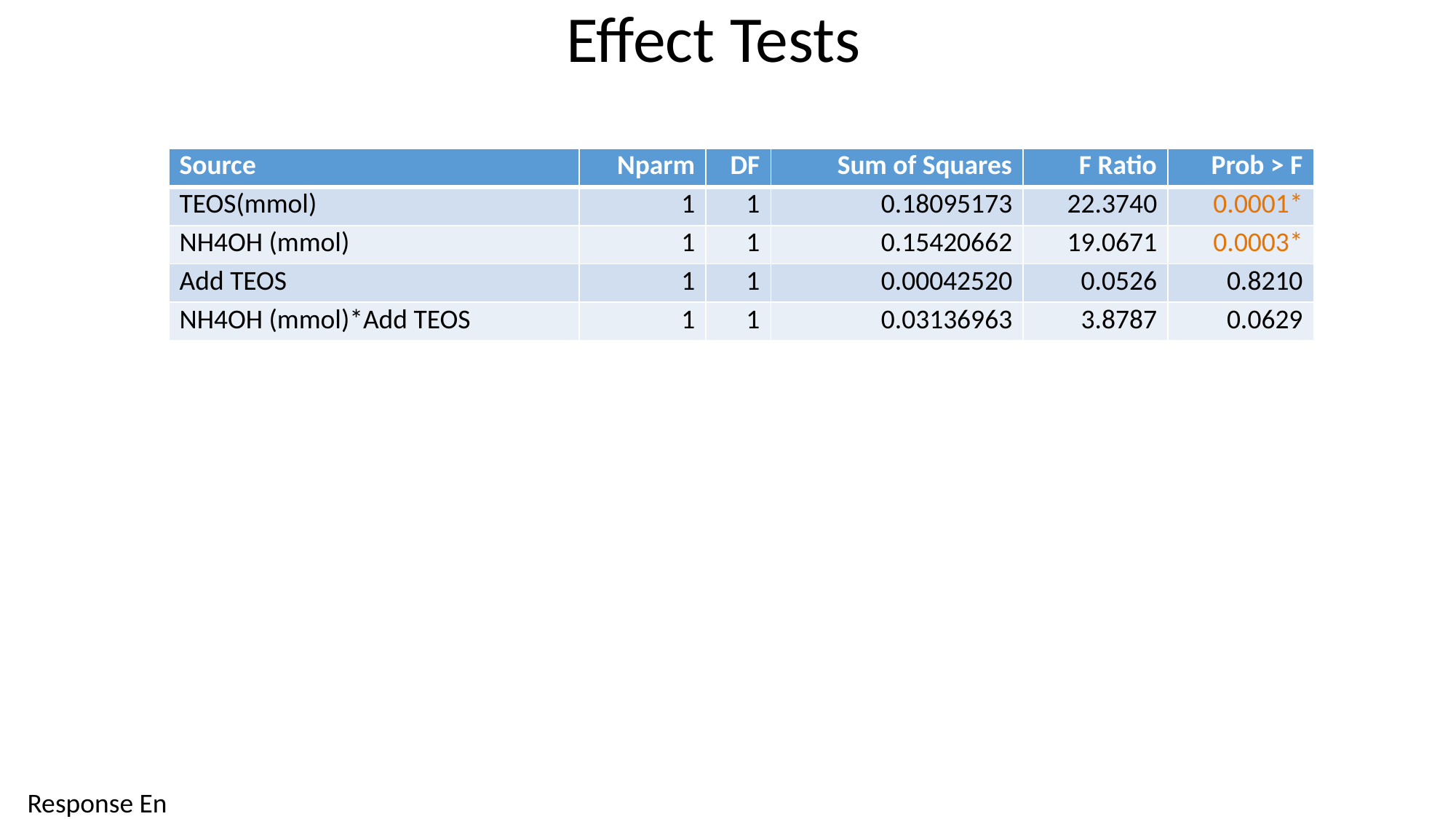

# Effect Tests
| Source | Nparm | DF | Sum of Squares | F Ratio | Prob > F |
| --- | --- | --- | --- | --- | --- |
| TEOS(mmol) | 1 | 1 | 0.18095173 | 22.3740 | 0.0001\* |
| NH4OH (mmol) | 1 | 1 | 0.15420662 | 19.0671 | 0.0003\* |
| Add TEOS | 1 | 1 | 0.00042520 | 0.0526 | 0.8210 |
| NH4OH (mmol)\*Add TEOS | 1 | 1 | 0.03136963 | 3.8787 | 0.0629 |
Response En